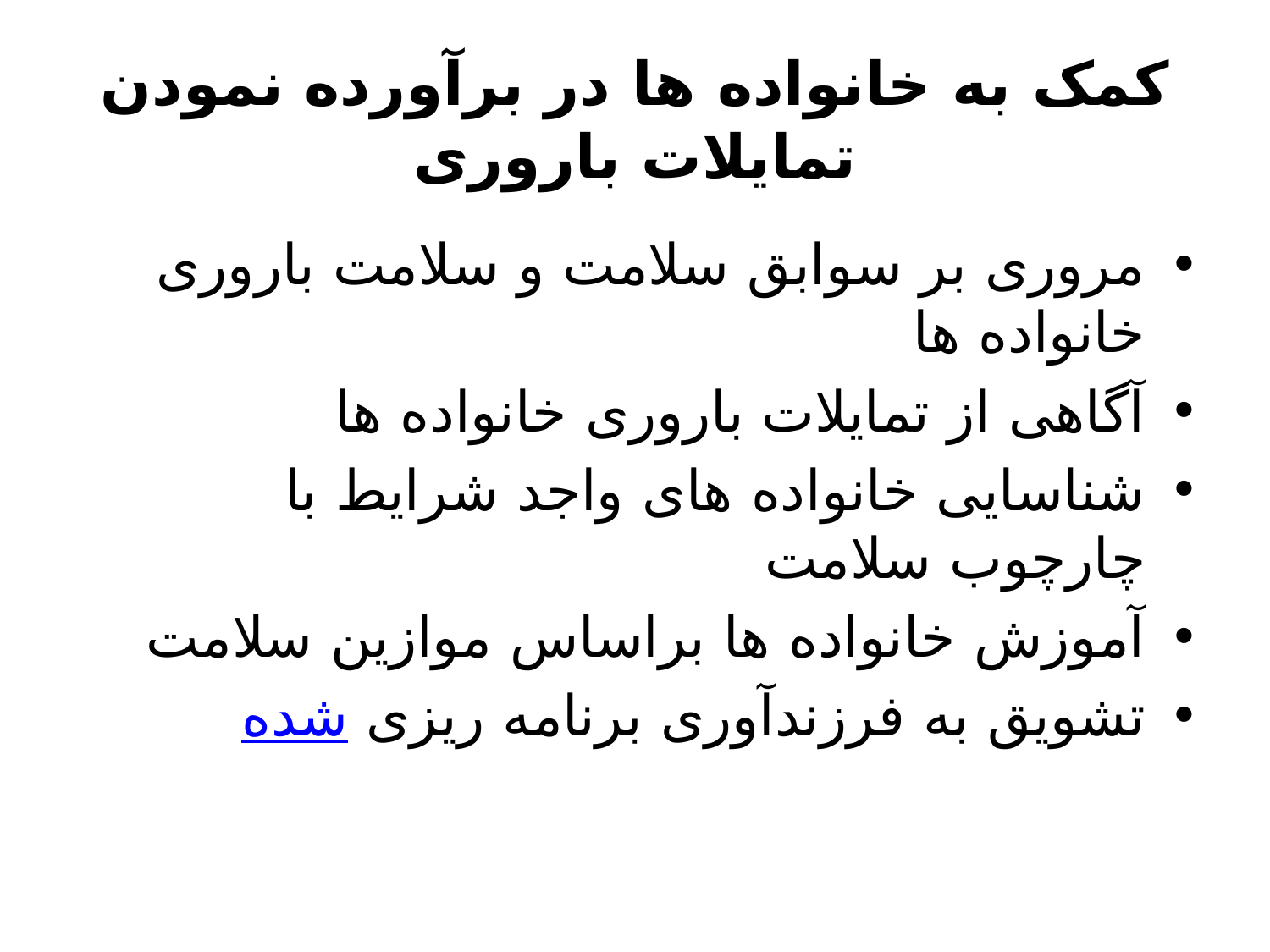

# کمک به خانواده ها در برآورده نمودن تمایلات باروری
مروری بر سوابق سلامت و سلامت باروری خانواده ها
آگاهی از تمایلات باروری خانواده ها
شناسایی خانواده های واجد شرایط با چارچوب سلامت
آموزش خانواده ها براساس موازین سلامت
تشویق به فرزندآوری برنامه ریزی شده